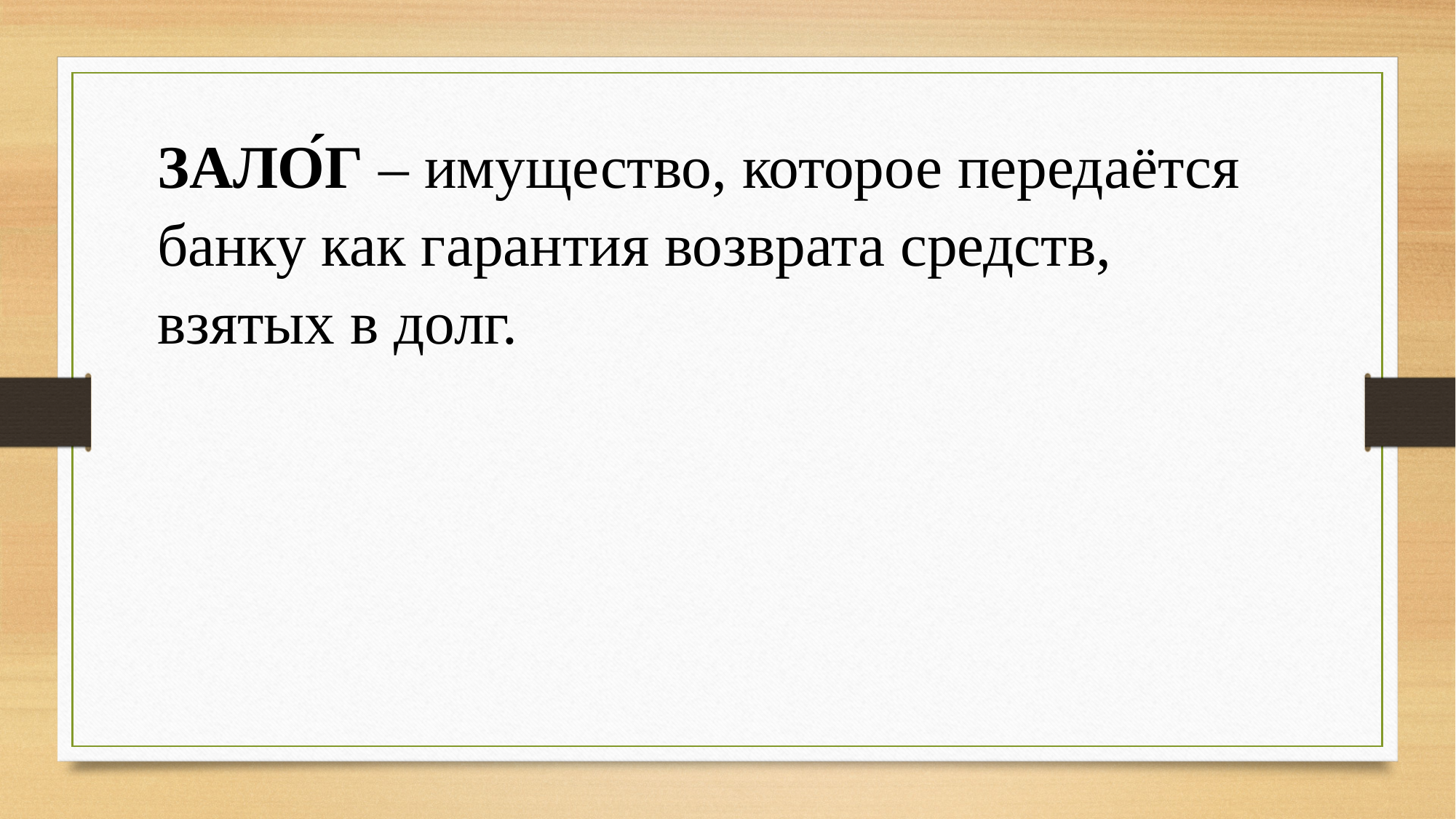

ЗАЛО́Г – имущество, которое передаётся банку как гарантия возврата средств, взятых в долг.